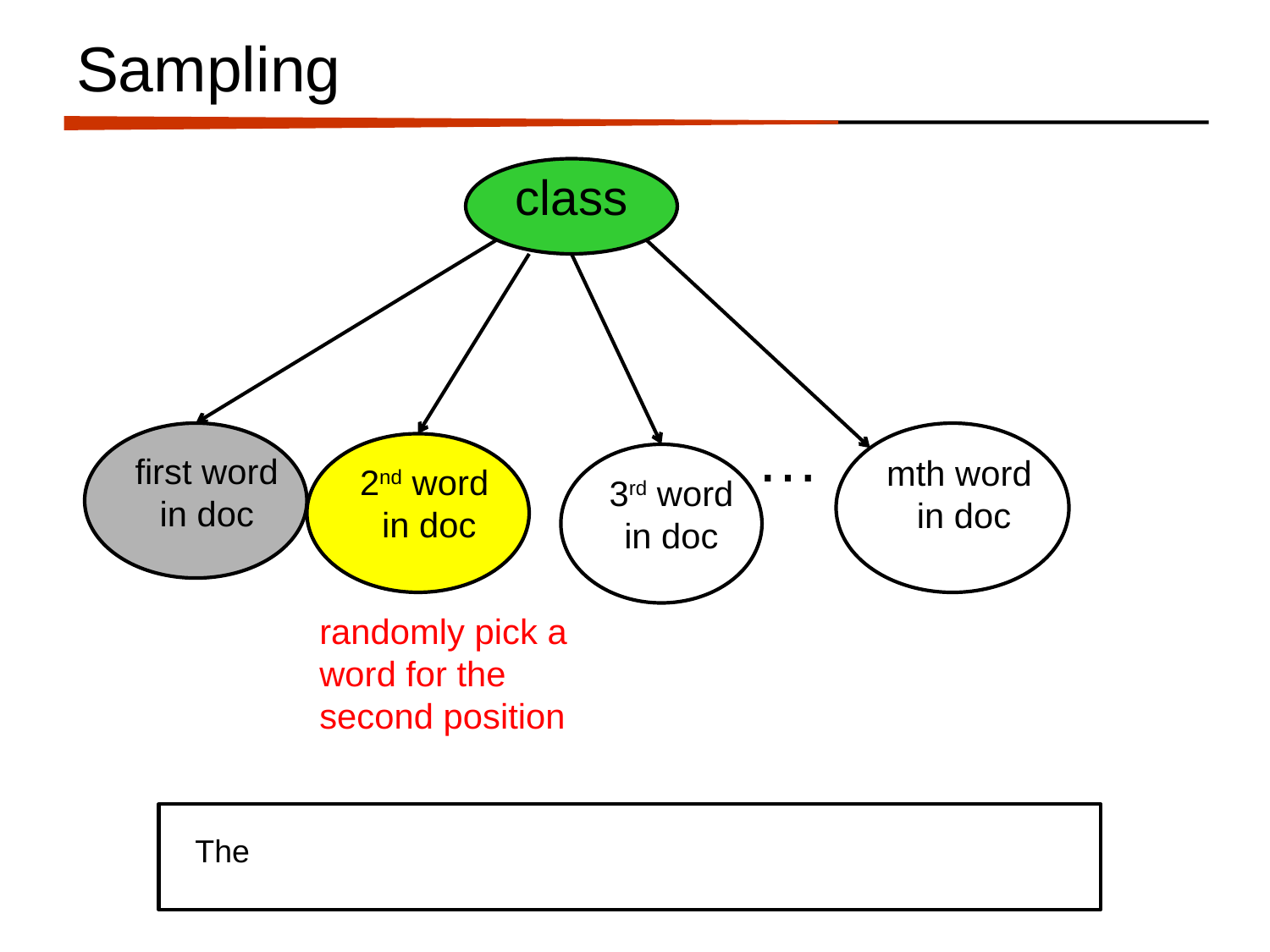

# Sampling

class
…

first word in doc

mth word
in doc

2nd word
in doc

3rd word in doc
randomly pick a word for the second position

The